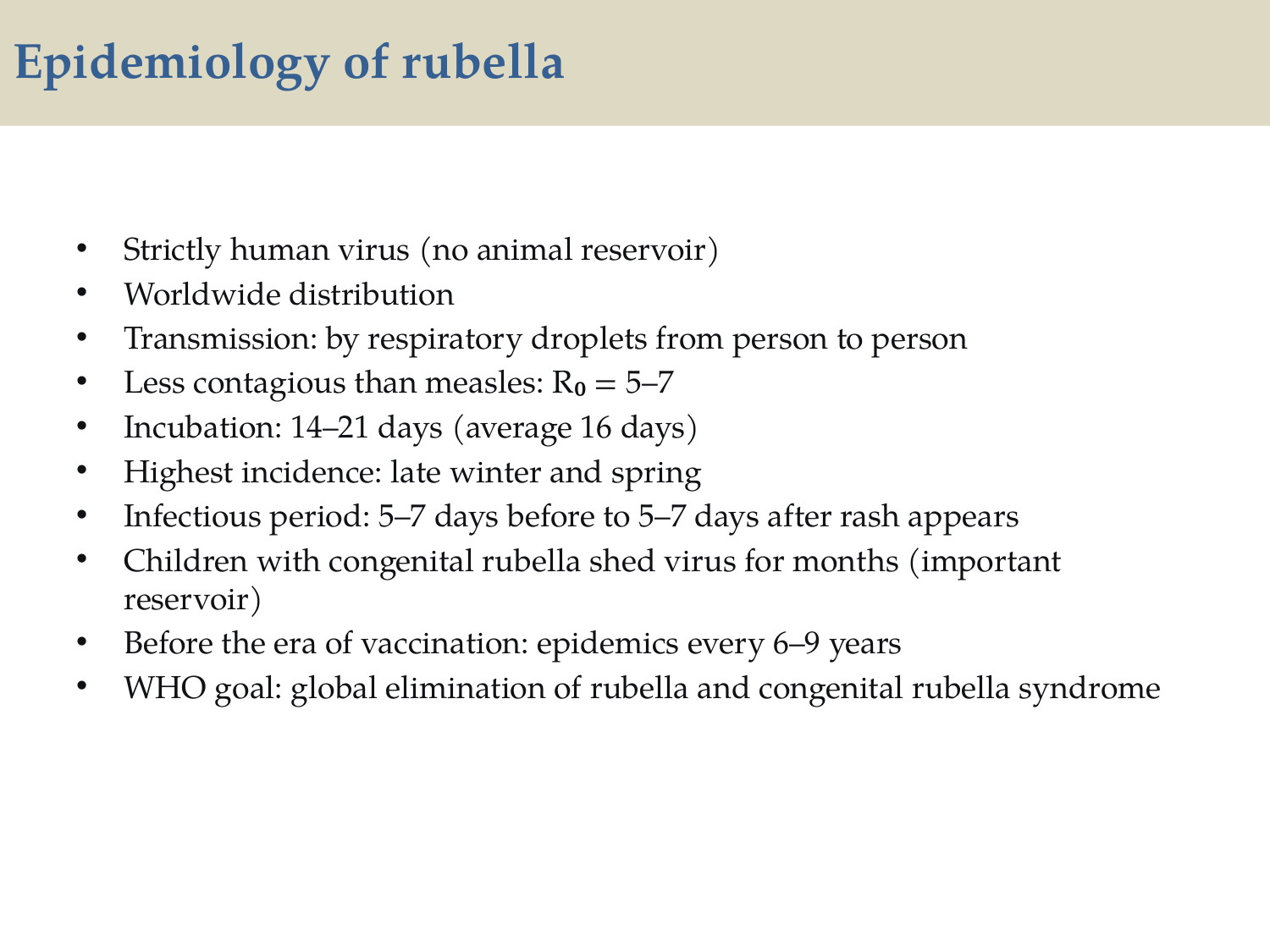

# Epidemiology of rubella
Strictly human virus (no animal reservoir)
Worldwide distribution
Transmission: by respiratory droplets from person to person
Less contagious than measles: R₀ = 5–7
Incubation: 14–21 days (average 16 days)
Highest incidence: late winter and spring
Infectious period: 5–7 days before to 5–7 days after rash appears
Children with congenital rubella shed virus for months (important reservoir)
Before the era of vaccination: epidemics every 6–9 years
WHO goal: global elimination of rubella and congenital rubella syndrome